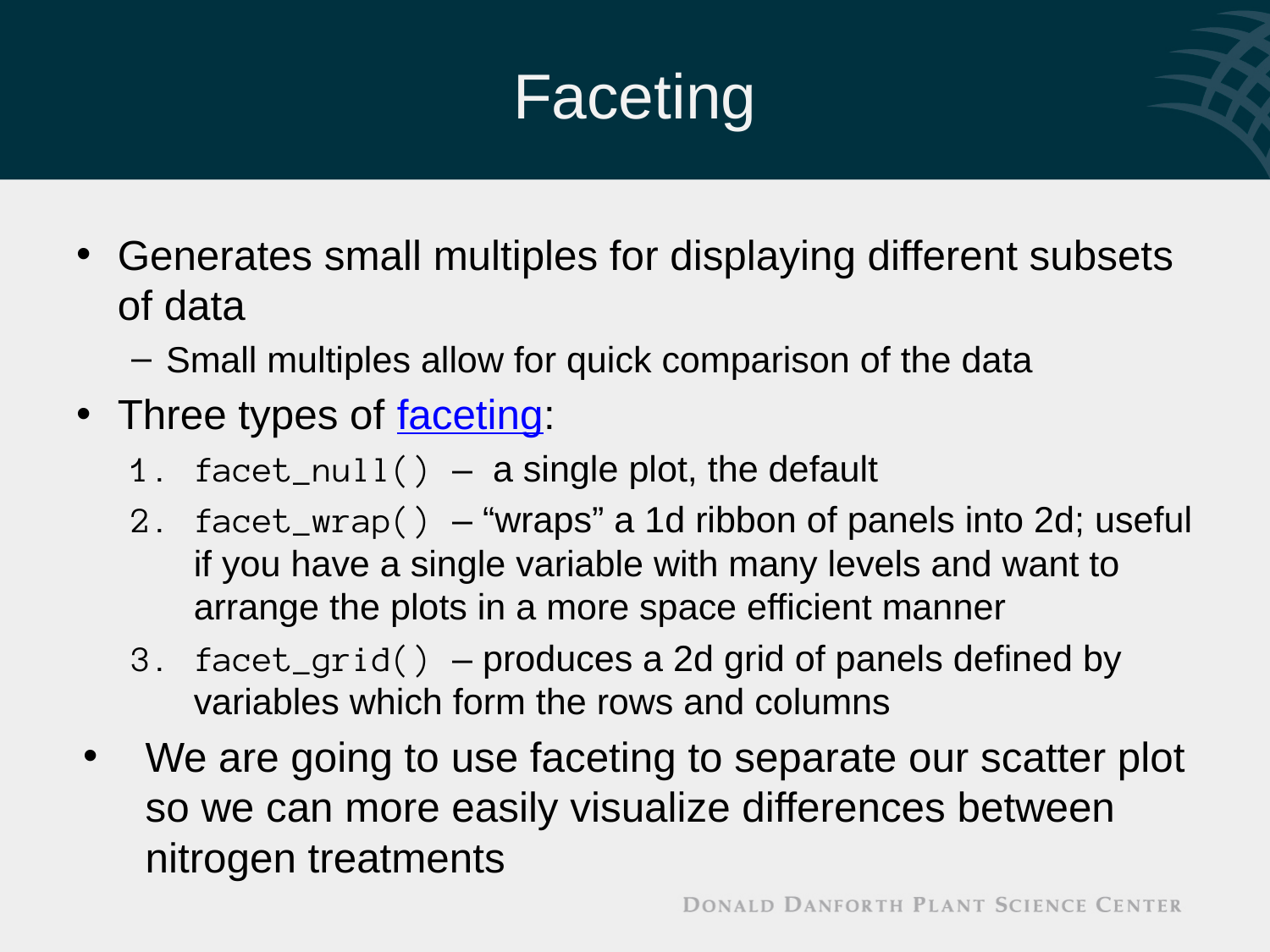

# Faceting
Generates small multiples for displaying different subsets of data
Small multiples allow for quick comparison of the data
Three types of faceting:
facet_null() –  a single plot, the default
facet_wrap() – “wraps” a 1d ribbon of panels into 2d; useful if you have a single variable with many levels and want to arrange the plots in a more space efficient manner
facet_grid() – produces a 2d grid of panels defined by variables which form the rows and columns
We are going to use faceting to separate our scatter plot so we can more easily visualize differences between nitrogen treatments